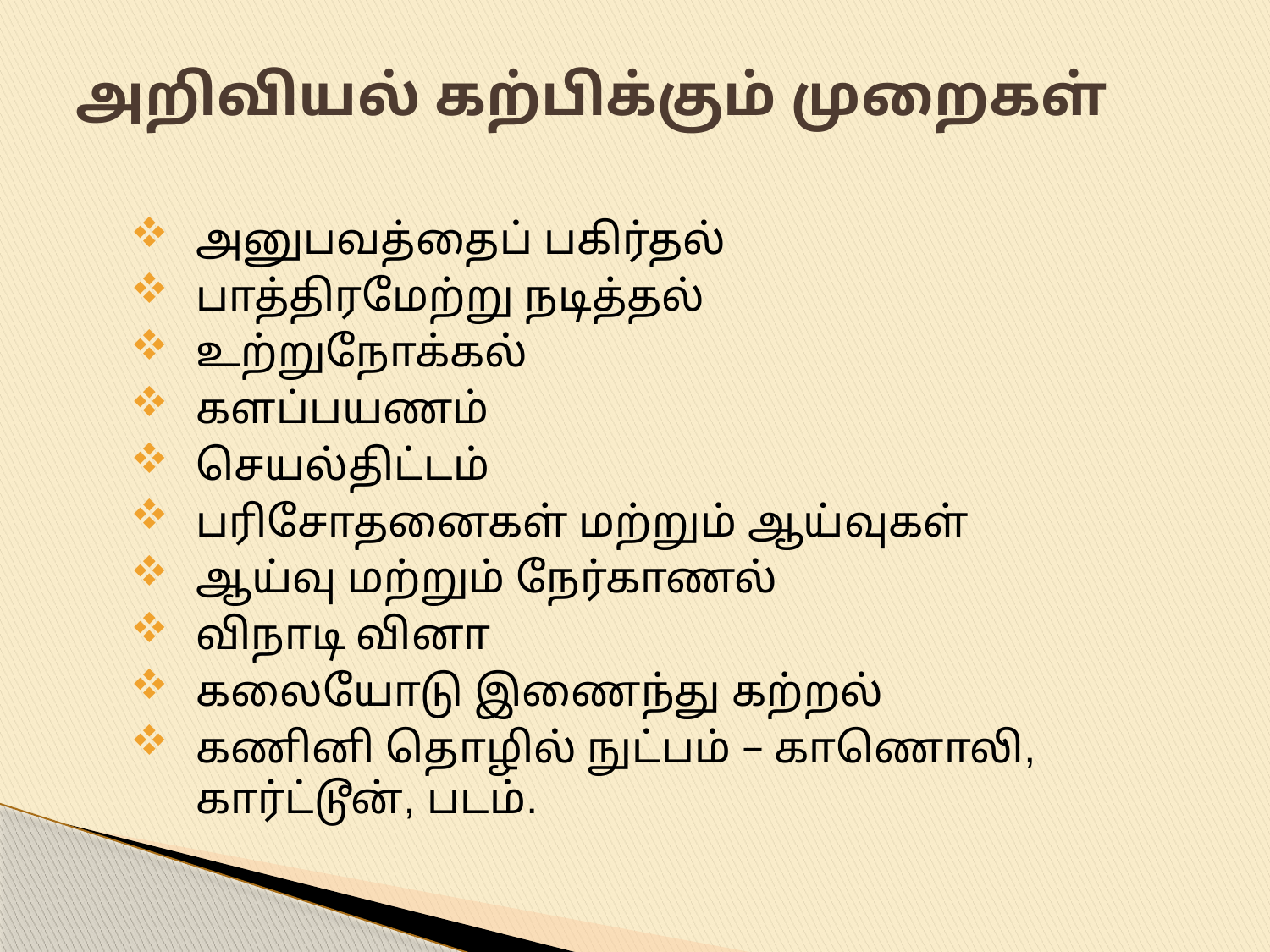

# அறிவியல் கற்பிக்கும் முறைகள்
அனுபவத்தைப் பகிர்தல்
பாத்திரமேற்று நடித்தல்
உற்றுநோக்கல்
களப்பயணம்
செயல்திட்டம்
பரிசோதனைகள் மற்றும் ஆய்வுகள்
ஆய்வு மற்றும் நேர்காணல்
விநாடி வினா
கலையோடு இணைந்து கற்றல்
கணினி தொழில் நுட்பம் – காணொலி, கார்ட்டூன், படம்.